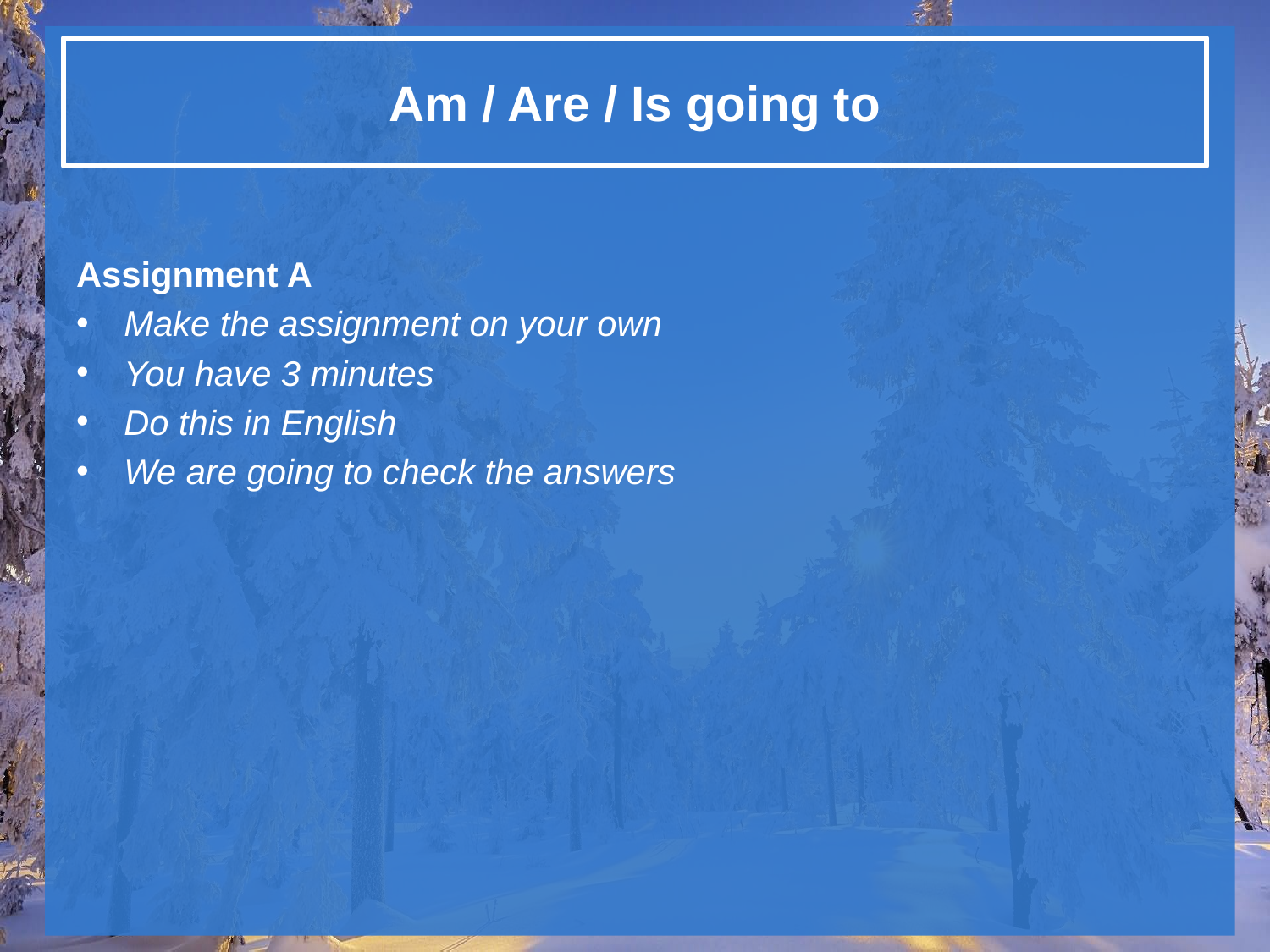

# Am / Are / Is going to

Assignment A
Make the assignment on your own
You have 3 minutes
Do this in English
We are going to check the answers